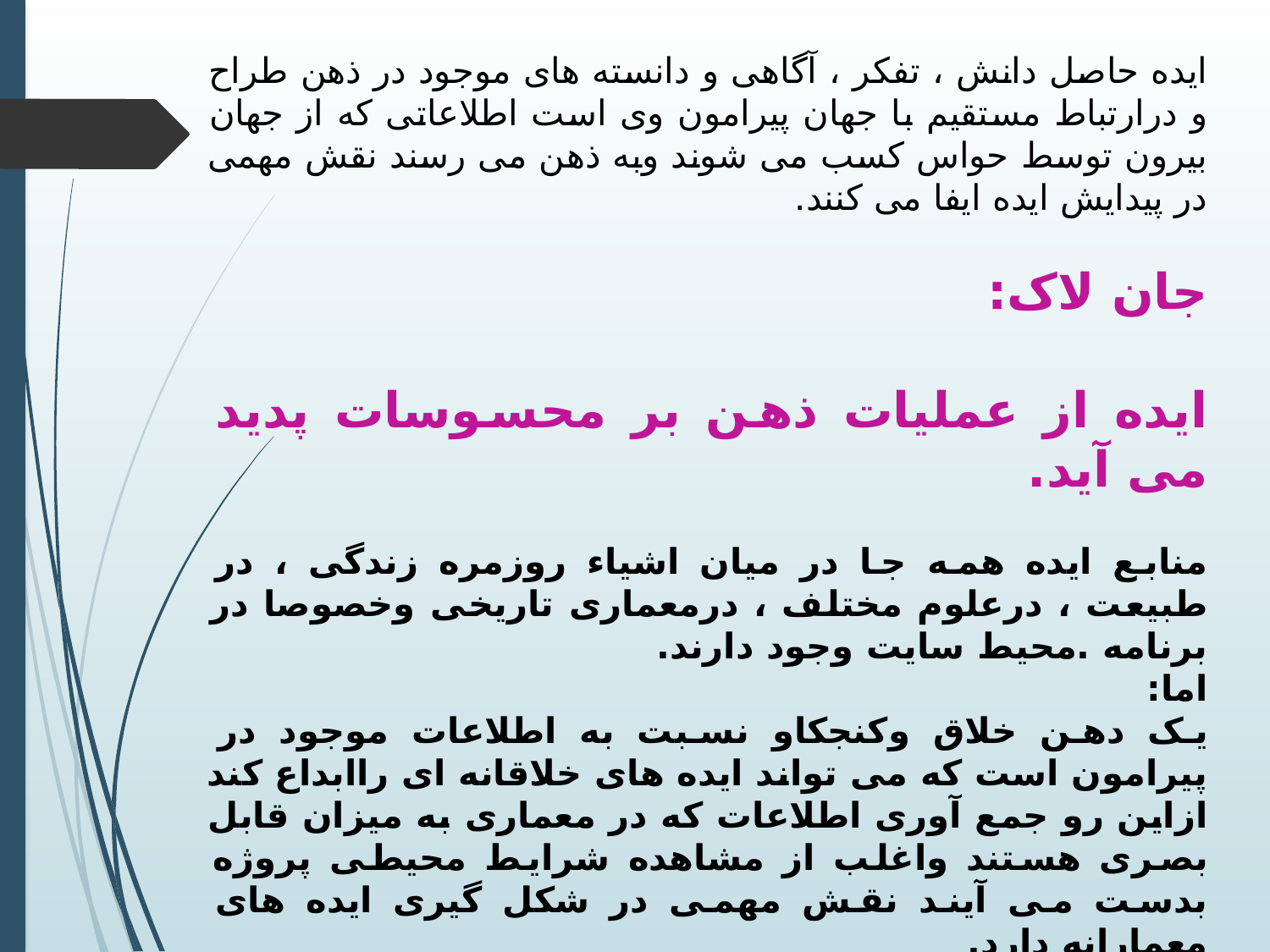

ایده حاصل دانش ، تفکر ، آگاهی و دانسته های موجود در ذهن طراح و درارتباط مستقیم با جهان پیرامون وی است اطلاعاتی که از جهان بیرون توسط حواس کسب می شوند وبه ذهن می رسند نقش مهمی در پیدایش ایده ایفا می کنند.

جان لاک:

ایده از عملیات ذهن بر محسوسات پدید می آید.

منابع ایده همه جا در میان اشیاء روزمره زندگی ، در طبیعت ، درعلوم مختلف ، درمعماری تاریخی وخصوصا در برنامه .محیط سایت وجود دارند.
اما:
یک دهن خلاق وکنجکاو نسبت به اطلاعات موجود در پیرامون است که می تواند ایده های خلاقانه ای راابداع کند ازاین رو جمع آوری اطلاعات که در معماری به میزان قابل بصری هستند واغلب از مشاهده شرایط محیطی پروژه بدست می آیند نقش مهمی در شکل گیری ایده های معمارانه دارد.

معماری همواره با مسائل مختلفی سرو کار دارد وعوامل موثر برشکل گیری پروژه  بی شمارند دراین میان کار اصلی معمار یاقتن جوهر منحصر به فرد ومساله ای اصلی هر پروژه  وپاسخگویی به آن باید یک ایده قوی است ازاین طریق است که ایده تولید می شود.